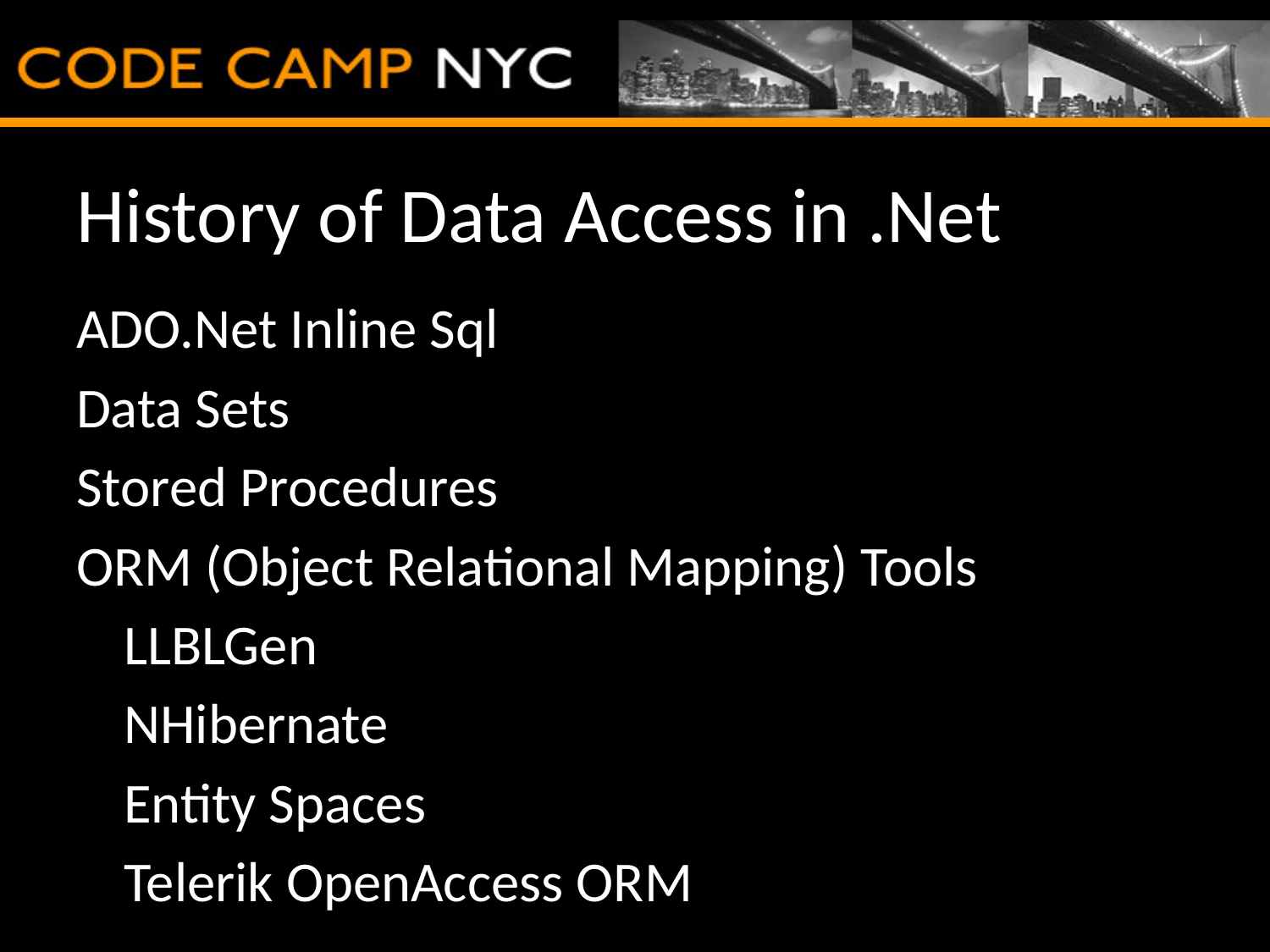

# History of Data Access in .Net
ADO.Net Inline Sql
Data Sets
Stored Procedures
ORM (Object Relational Mapping) Tools
	LLBLGen
	NHibernate
	Entity Spaces
	Telerik OpenAccess ORM